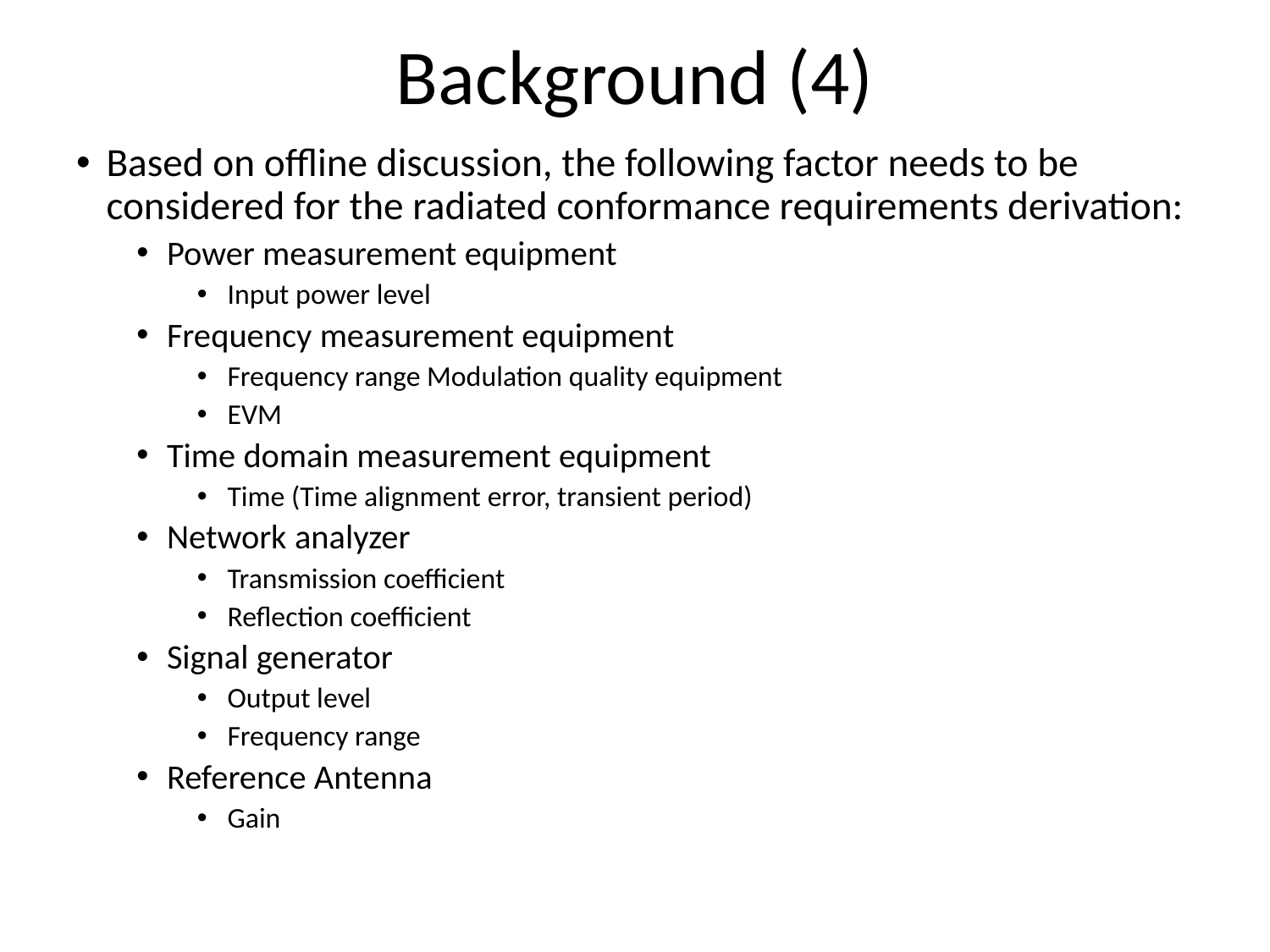

# Background (4)

Based on offline discussion, the following factor needs to be considered for the radiated conformance requirements derivation:
Power measurement equipment
Input power level
Frequency measurement equipment
Frequency range Modulation quality equipment
EVM
Time domain measurement equipment
Time (Time alignment error, transient period)
Network analyzer
Transmission coefficient
Reflection coefficient
Signal generator
Output level
Frequency range
Reference Antenna
Gain